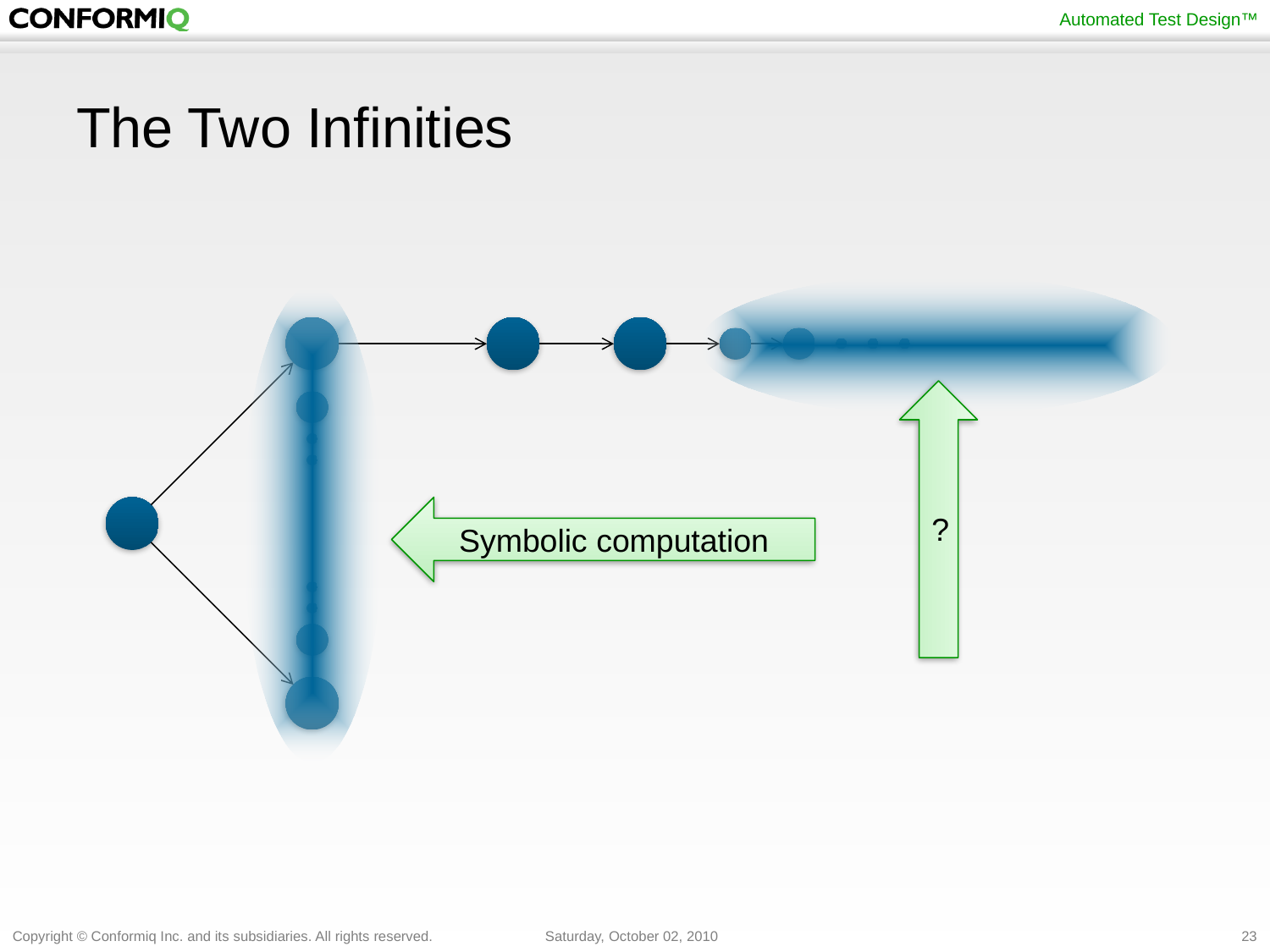

# The Two Infinities

?

Symbolic computation